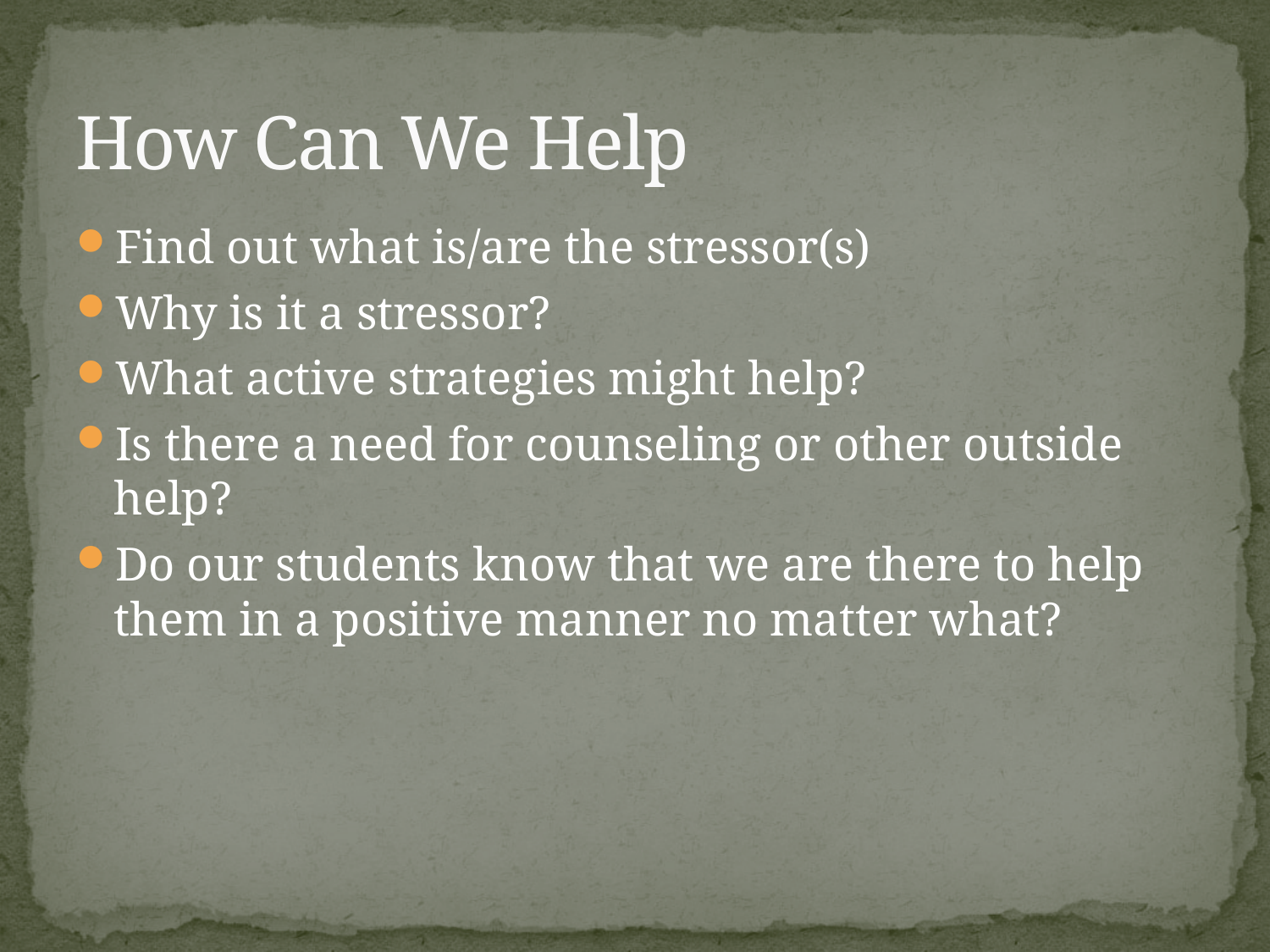

# How Can We Help
Find out what is/are the stressor(s)
Why is it a stressor?
What active strategies might help?
Is there a need for counseling or other outside help?
Do our students know that we are there to help them in a positive manner no matter what?